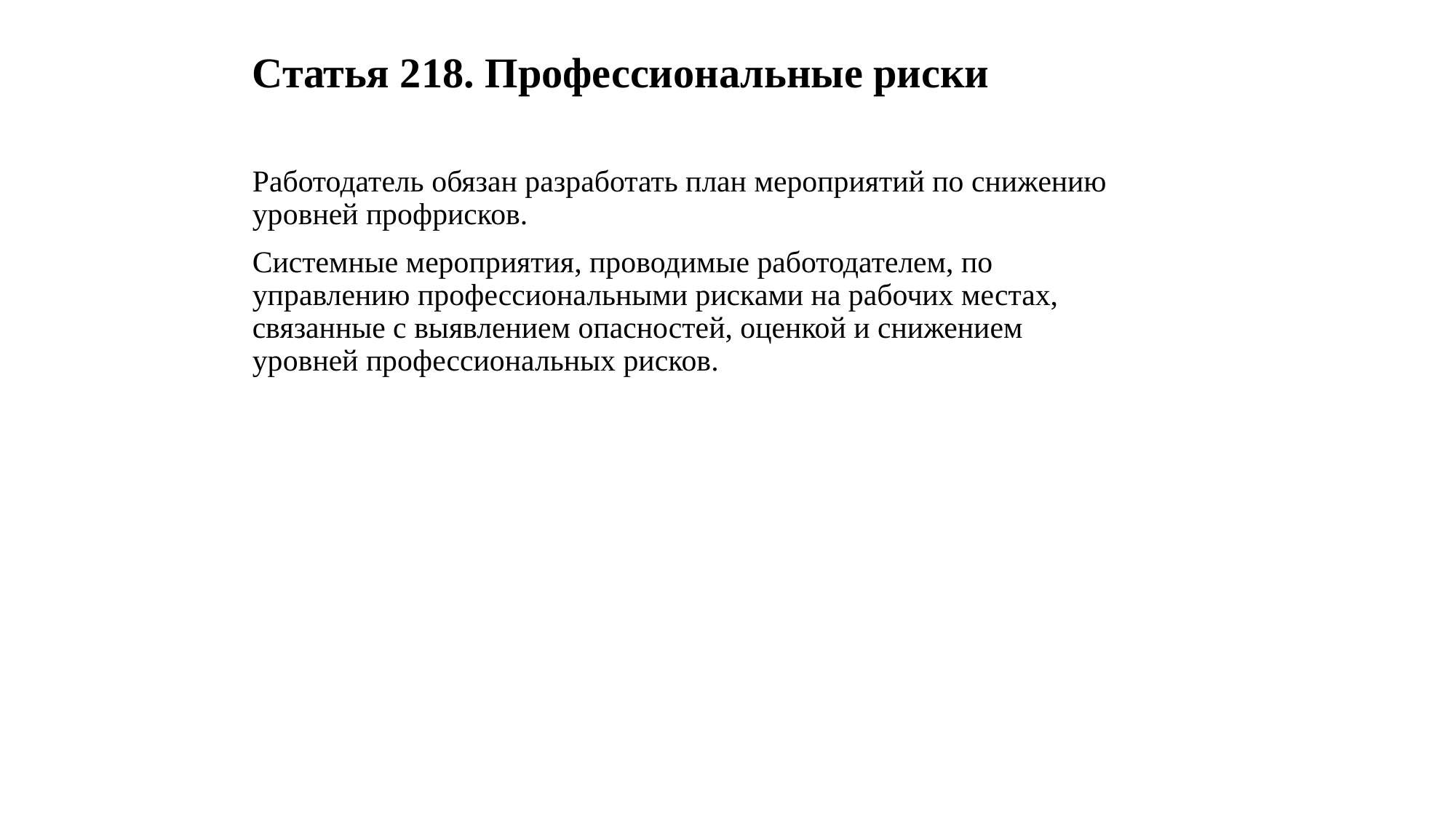

# Статья 218. Профессиональные риски
Работодатель обязан разработать план мероприятий по снижению уровней профрисков.
Системные мероприятия, проводимые работодателем, по управлению профессиональными рисками на рабочих местах, связанные с выявлением опасностей, оценкой и снижением уровней профессиональных рисков.